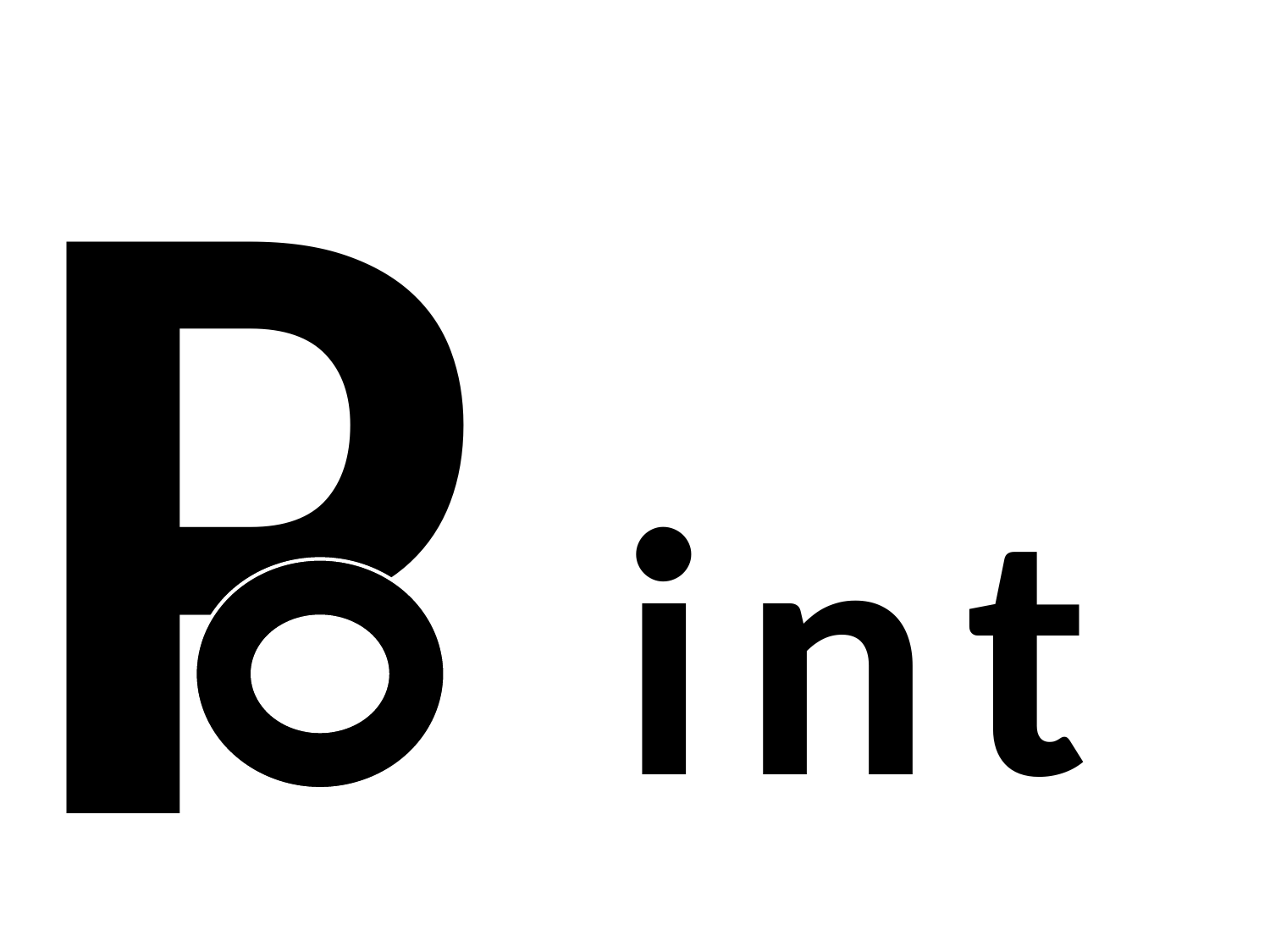

e
w
r
P
i
n
t